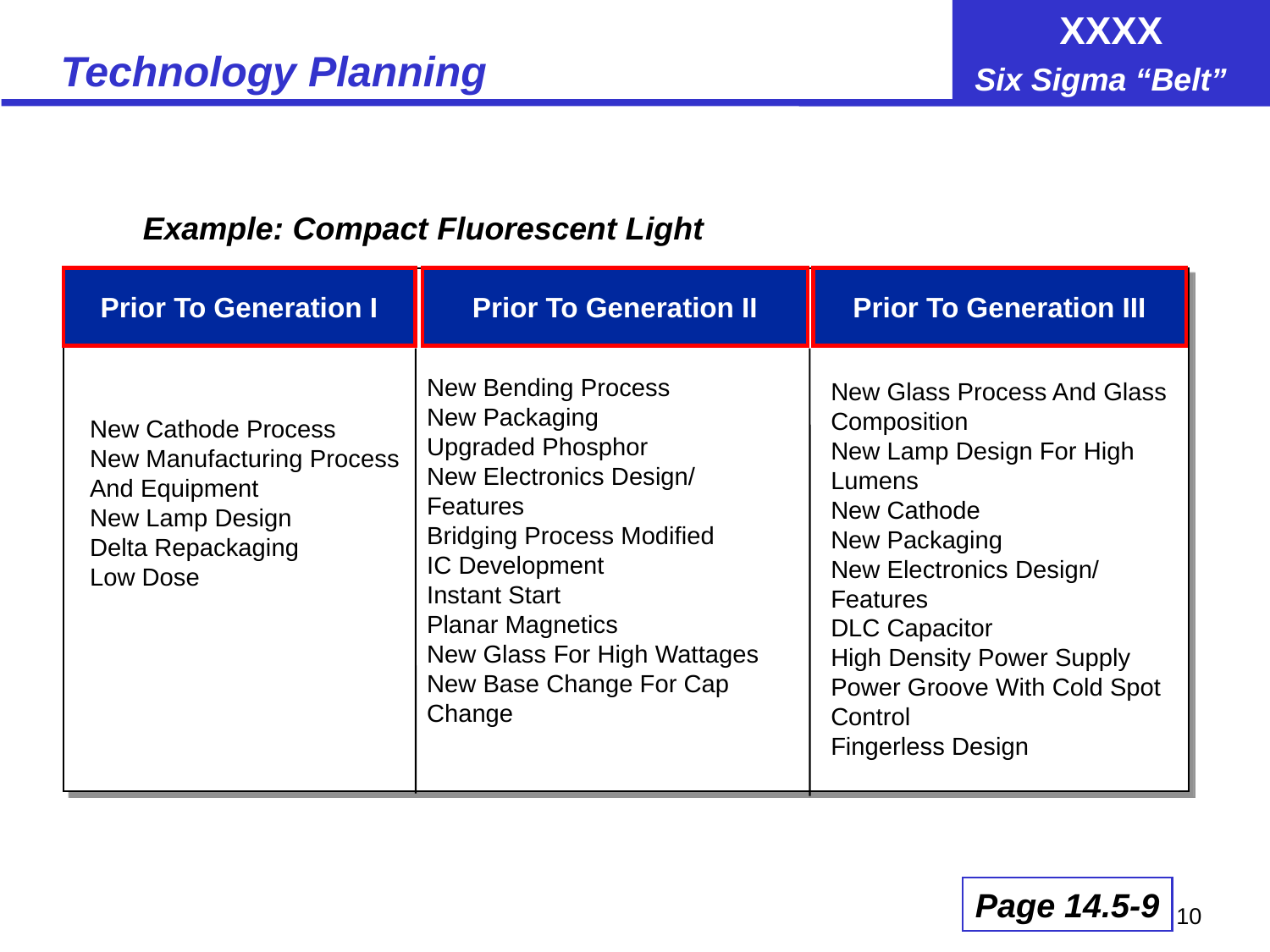

# Technology Planning
Example: Compact Fluorescent Light
Prior To Generation I

Prior To Generation II
Prior To Generation III

New Bending Process
New Packaging
Upgraded Phosphor
New Electronics Design/ Features
Bridging Process Modified
IC Development
Instant Start
Planar Magnetics
New Glass For High Wattages
New Base Change For Cap Change
New Glass Process And Glass Composition
New Lamp Design For High Lumens
New Cathode
New Packaging
New Electronics Design/
Features
DLC Capacitor
High Density Power Supply
Power Groove With Cold Spot Control
Fingerless Design
New Cathode Process
New Manufacturing Process And Equipment
New Lamp Design
Delta Repackaging
Low Dose
Page 14.5-9